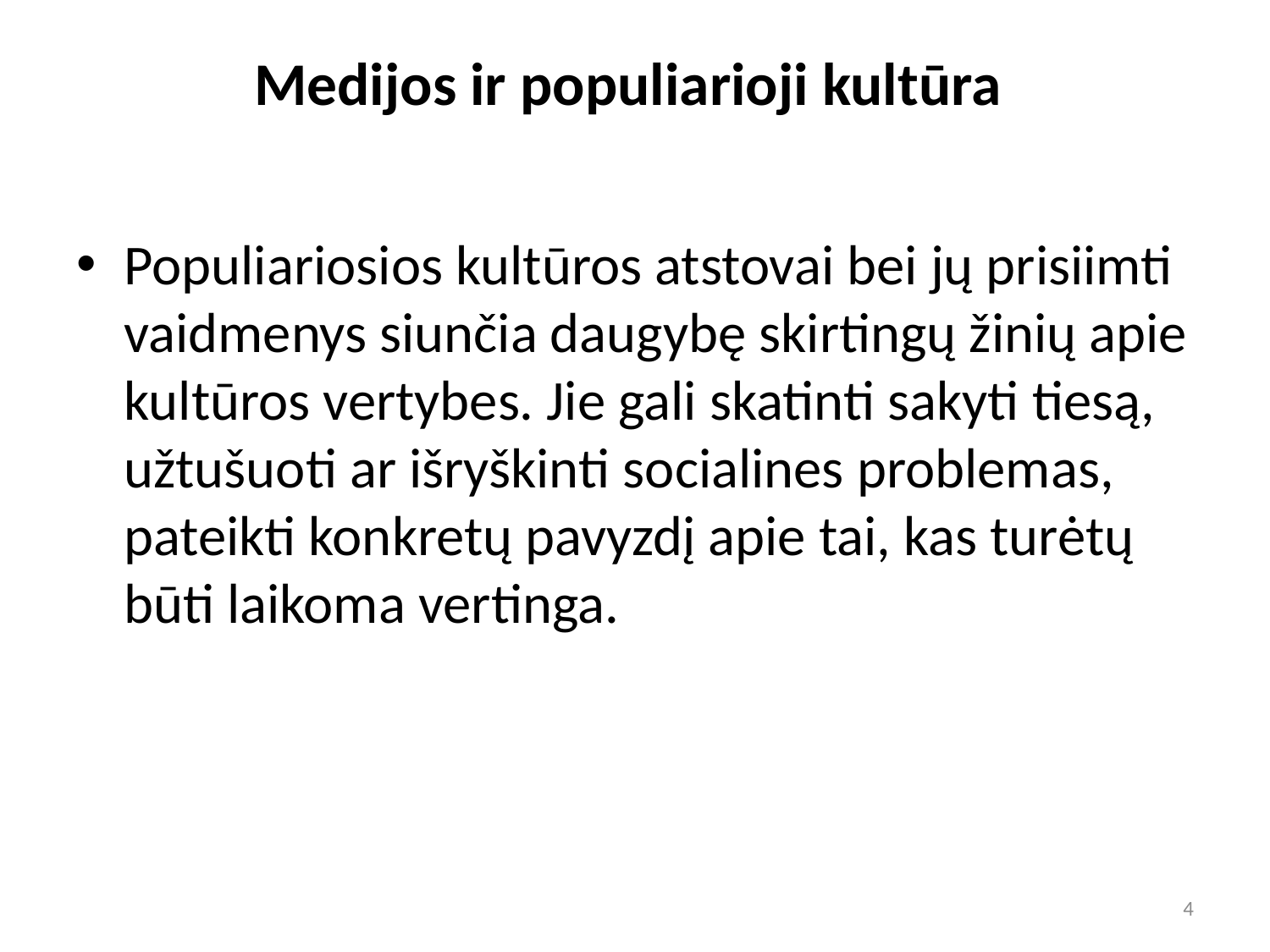

# Medijos ir populiarioji kultūra
Populiariosios kultūros atstovai bei jų prisiimti vaidmenys siunčia daugybę skirtingų žinių apie kultūros vertybes. Jie gali skatinti sakyti tiesą, užtušuoti ar išryškinti socialines problemas, pateikti konkretų pavyzdį apie tai, kas turėtų būti laikoma vertinga.
4